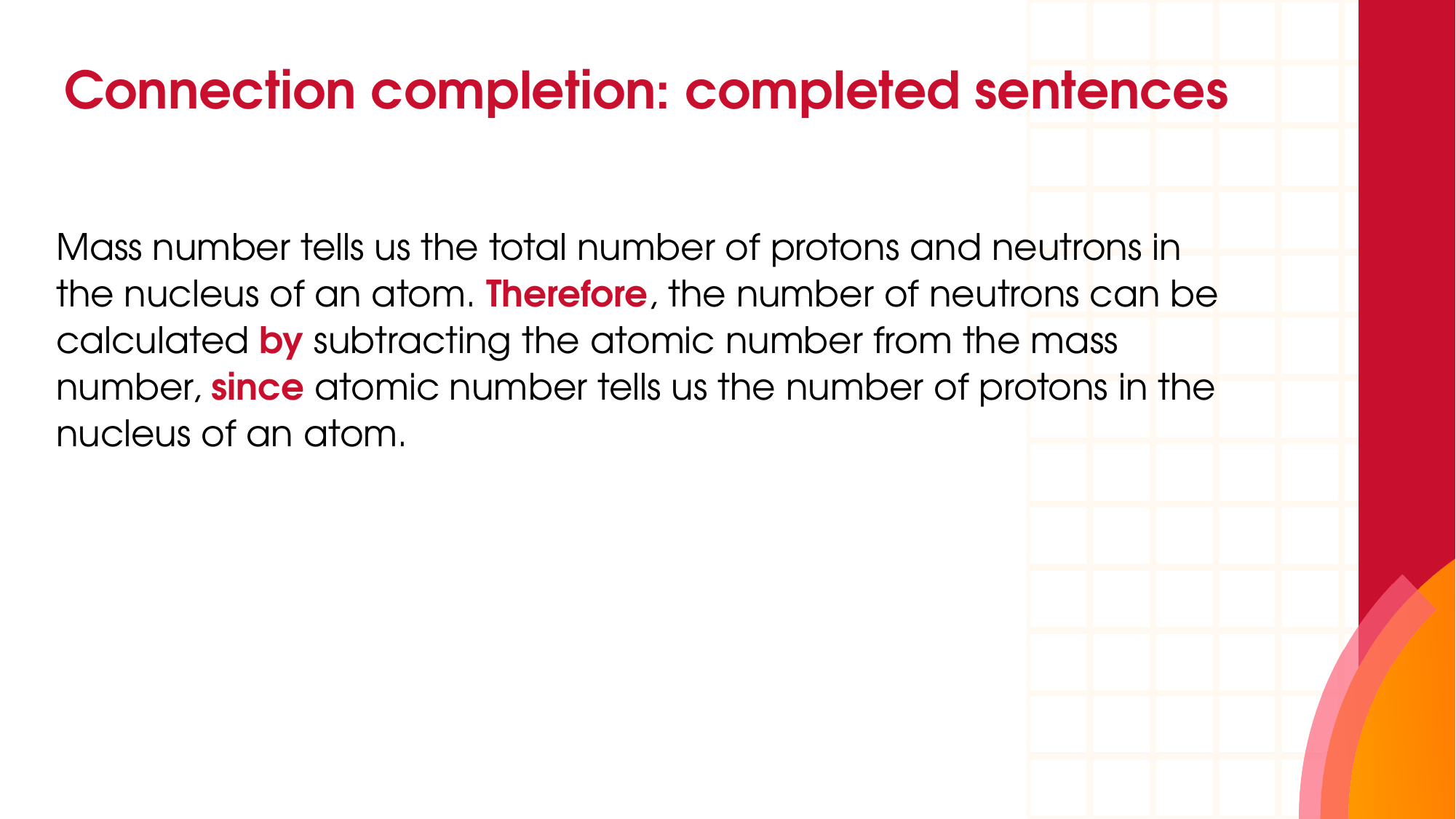

# Connection completion: completed sentences

Mass number tells us the total number of protons and neutrons in the nucleus of an atom. Therefore, the number of neutrons can be calculated by subtracting the atomic number from the mass number, since atomic number tells us the number of protons in the nucleus of an atom.